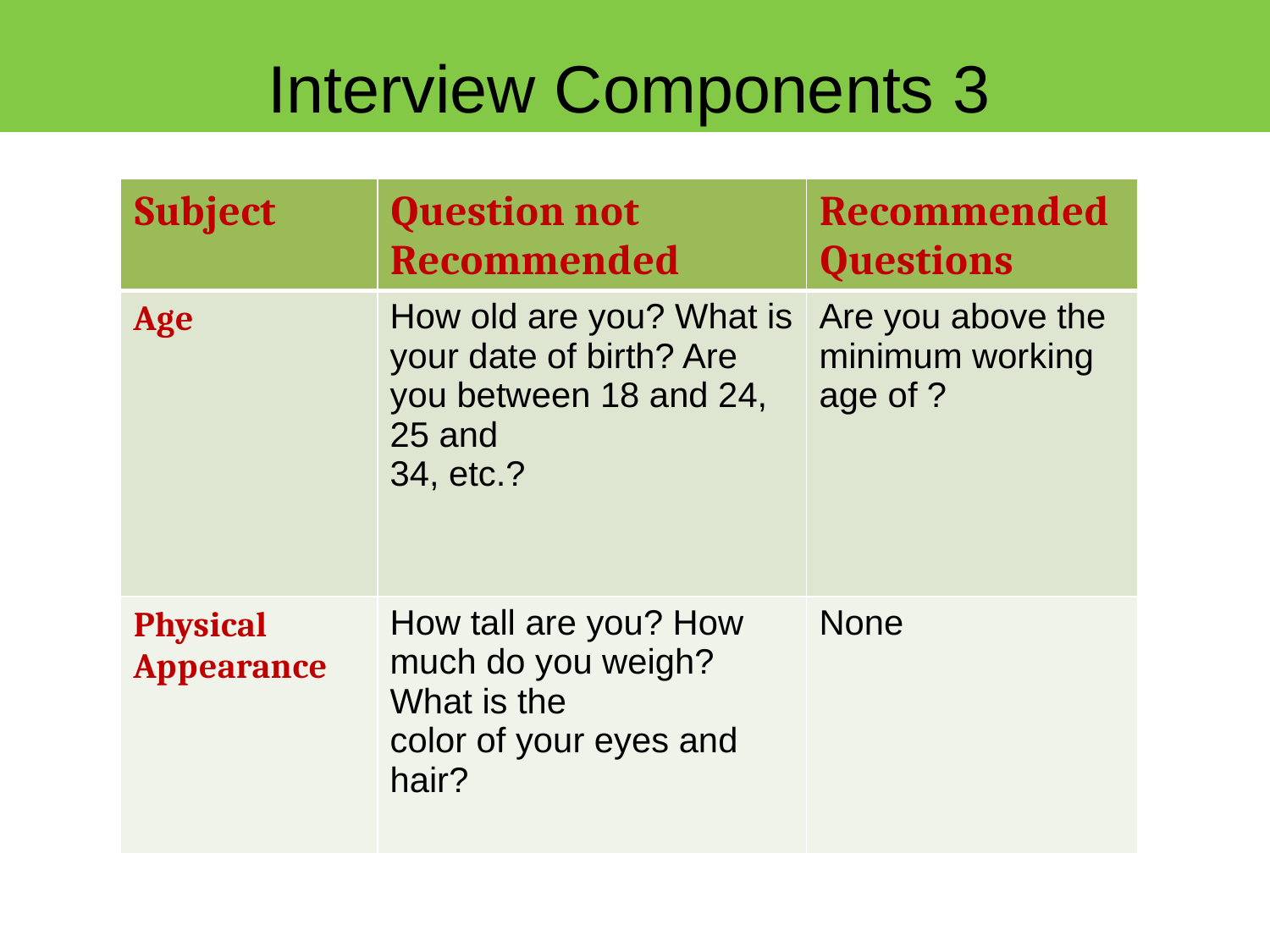

Interview Components 3

| Subject | Question not Recommended | Recommended Questions |
| --- | --- | --- |
| Age | How old are you? What is your date of birth? Are you between 18 and 24, 25 and 34, etc.? | Are you above the minimum working age of ? |
| Physical Appearance | How tall are you? How much do you weigh? What is the color of your eyes and hair? | None |